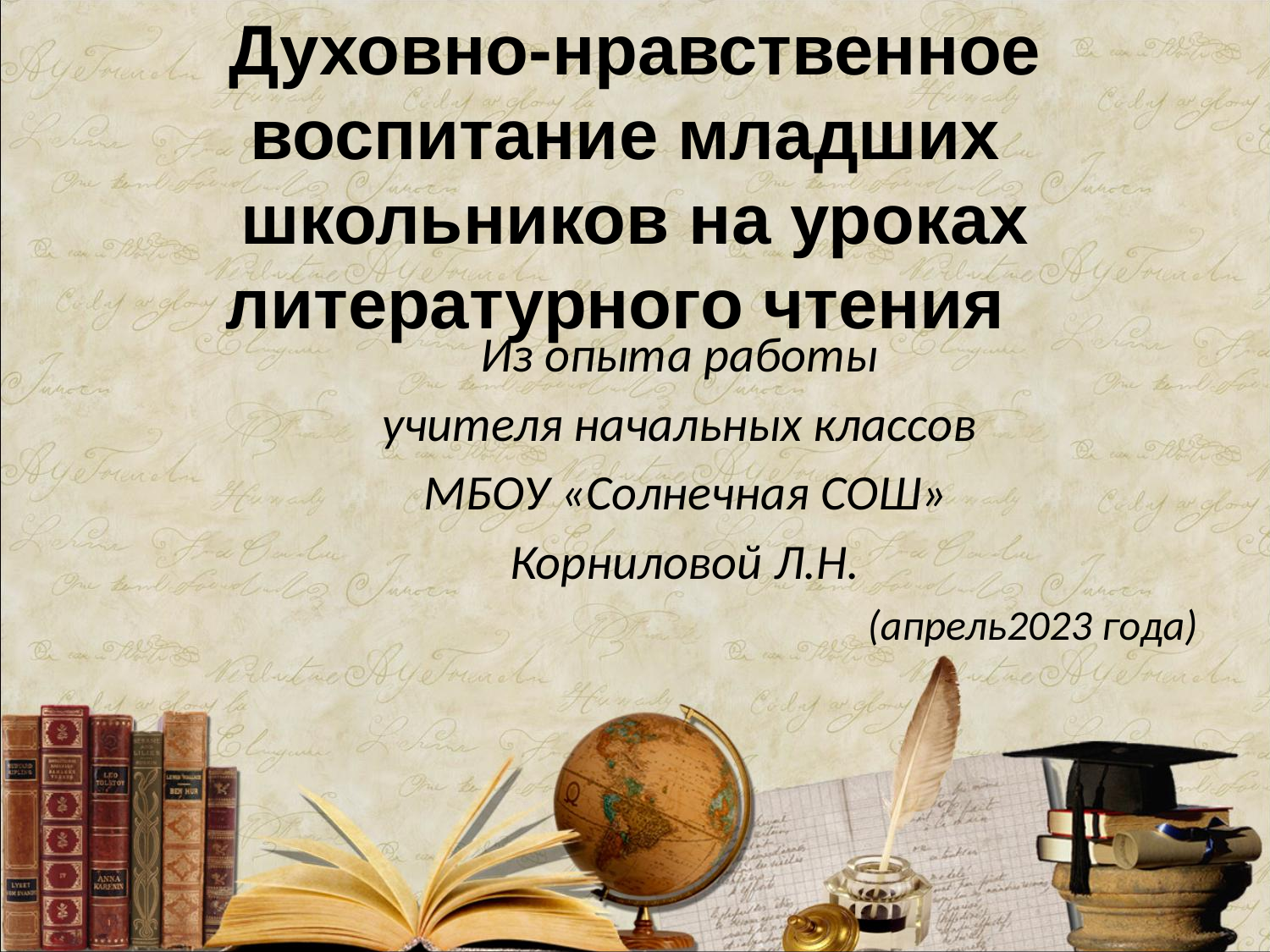

# Духовно-нравственное воспитание младших  школьников на уроках литературного чтения
Из опыта работы
учителя начальных классов
МБОУ «Солнечная СОШ»
Корниловой Л.Н.
                                                                         (апрель2023 года)